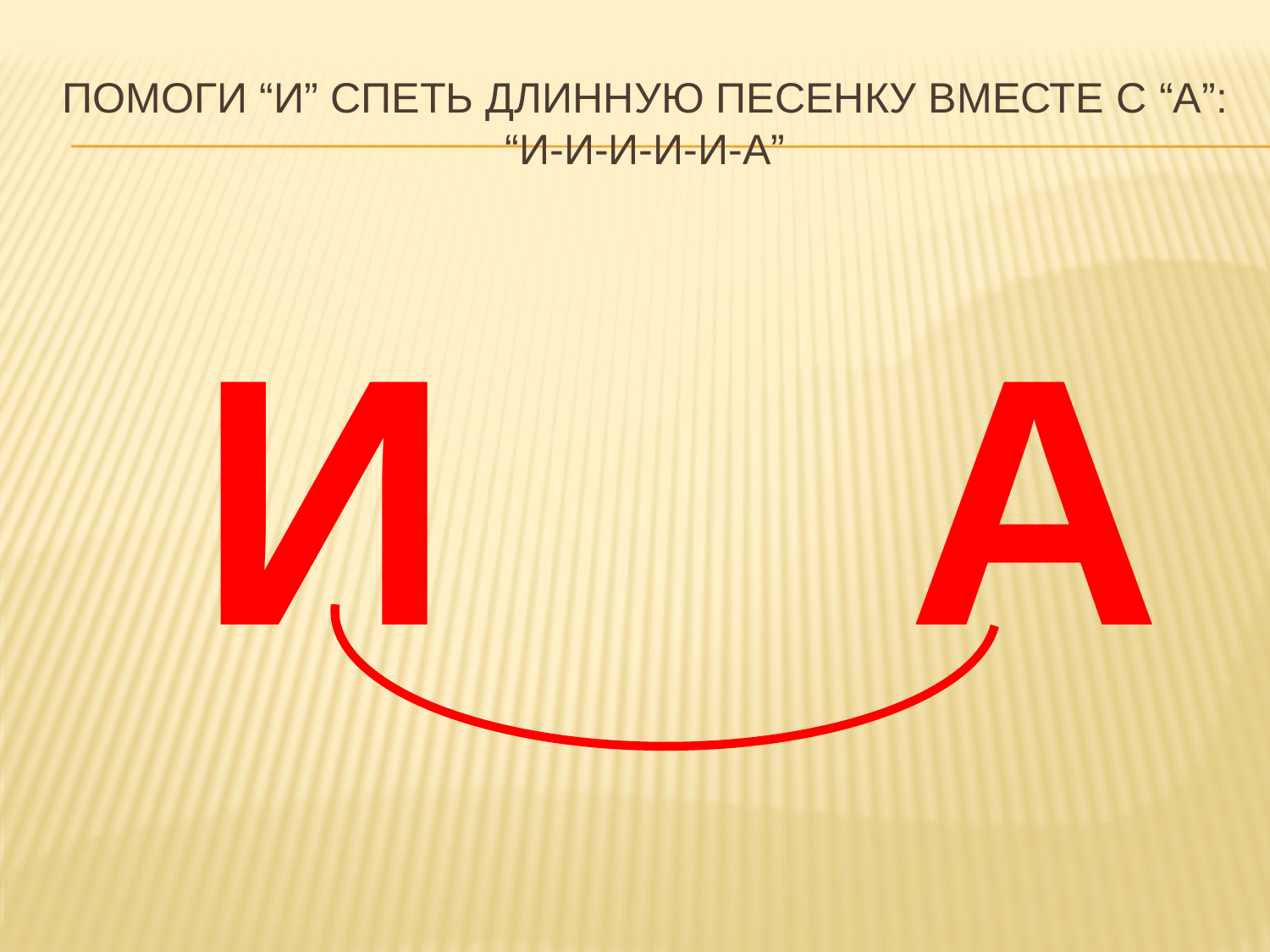

# Помоги “и” спеть длинную песенку вместе с “а”: “и-и-и-и-и-а”
И
А